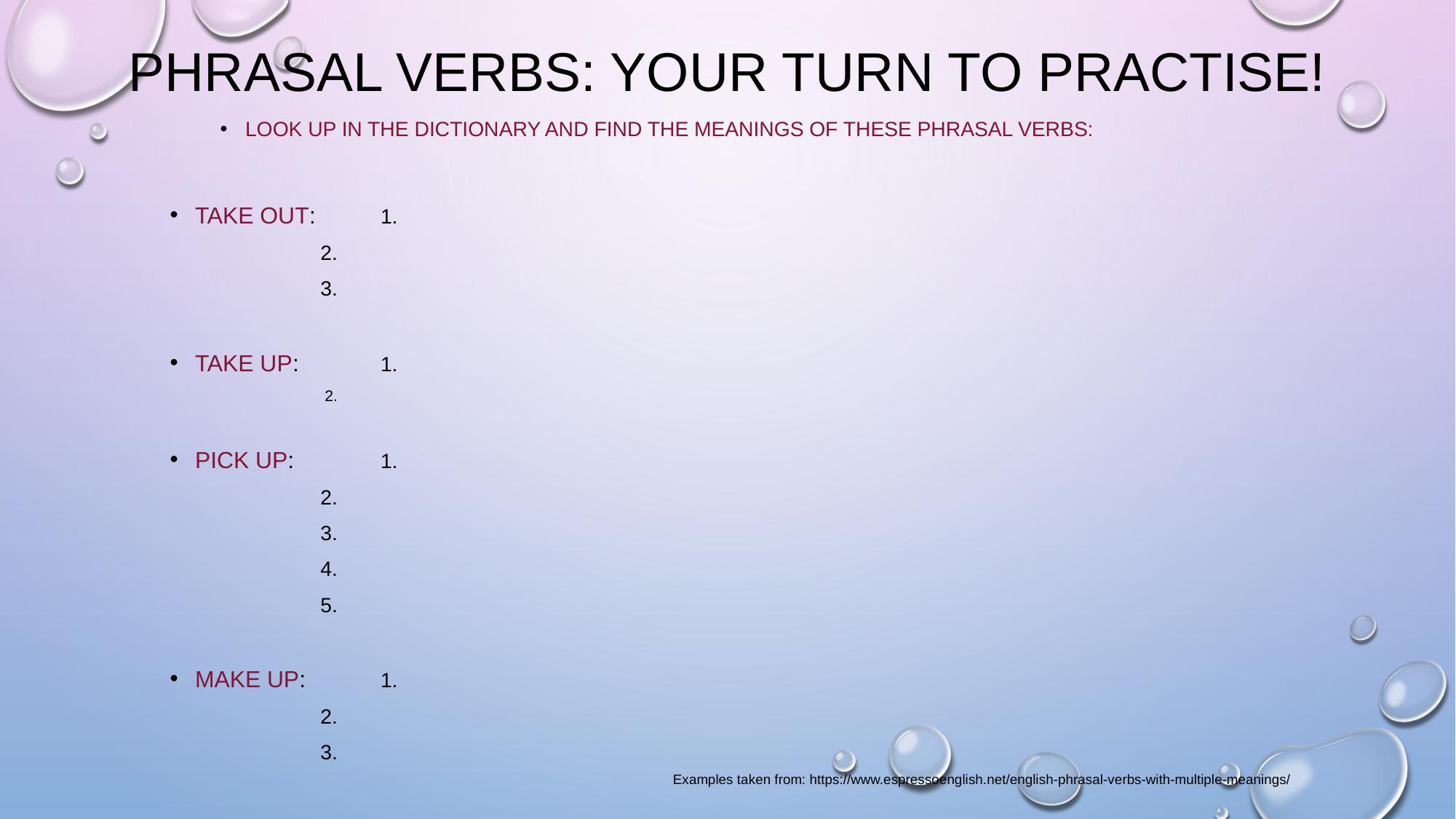

# Phrasal verbs: Your turn to practise!
Look up in the dictionary and Find the meanings of these phrasal verbs:

Take out:	1.
2.
3.

Take up:	1.
 2.

pick up:	1.
2.
3.
4.
5.

make up:	1.
2.
3.

Examples taken from: https://www.espressoenglish.net/english-phrasal-verbs-with-multiple-meanings/